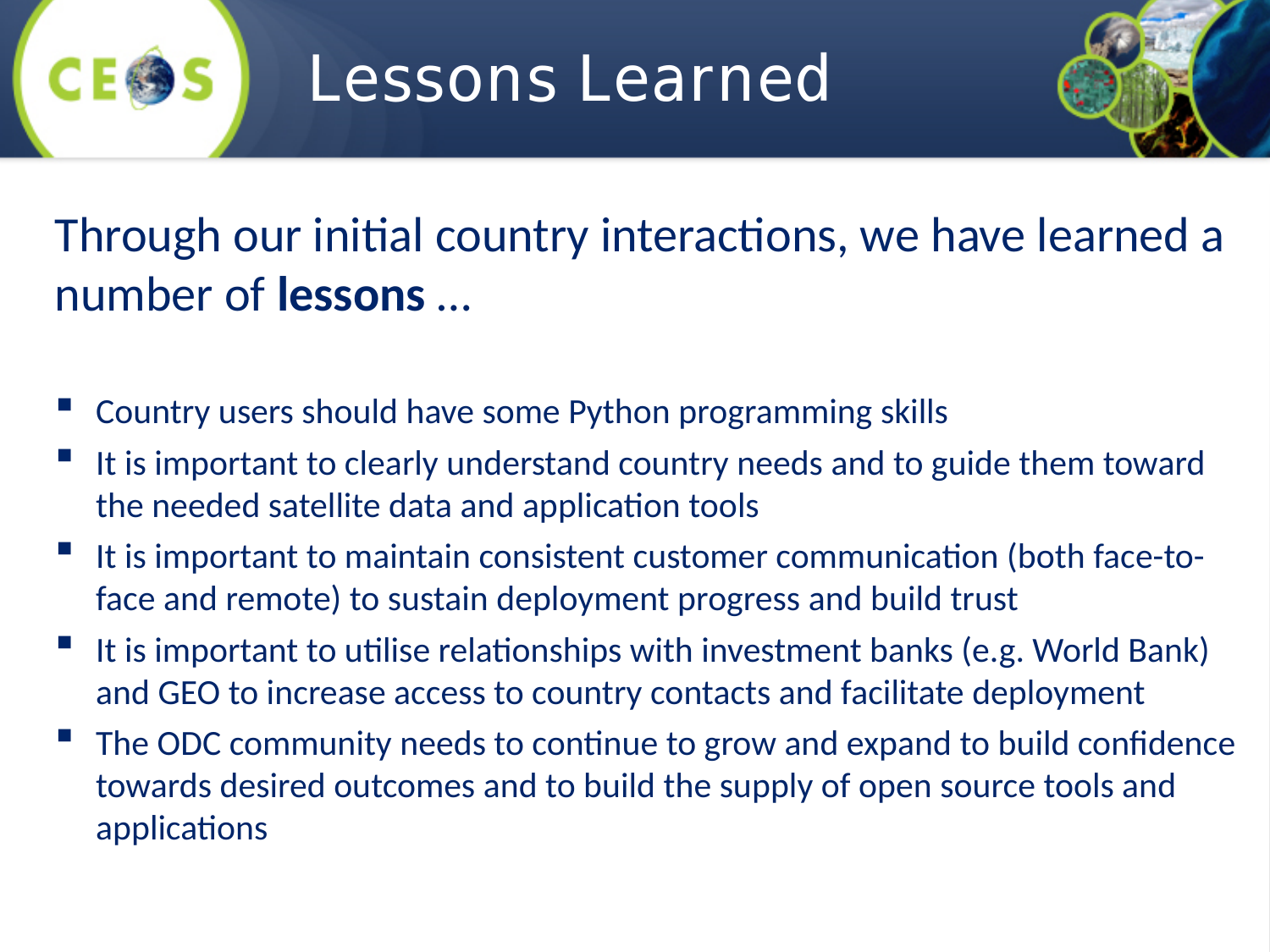

# Lessons Learned
Through our initial country interactions, we have learned a number of lessons …
Country users should have some Python programming skills
It is important to clearly understand country needs and to guide them toward the needed satellite data and application tools
It is important to maintain consistent customer communication (both face-to-face and remote) to sustain deployment progress and build trust
It is important to utilise relationships with investment banks (e.g. World Bank) and GEO to increase access to country contacts and facilitate deployment
The ODC community needs to continue to grow and expand to build confidence towards desired outcomes and to build the supply of open source tools and applications